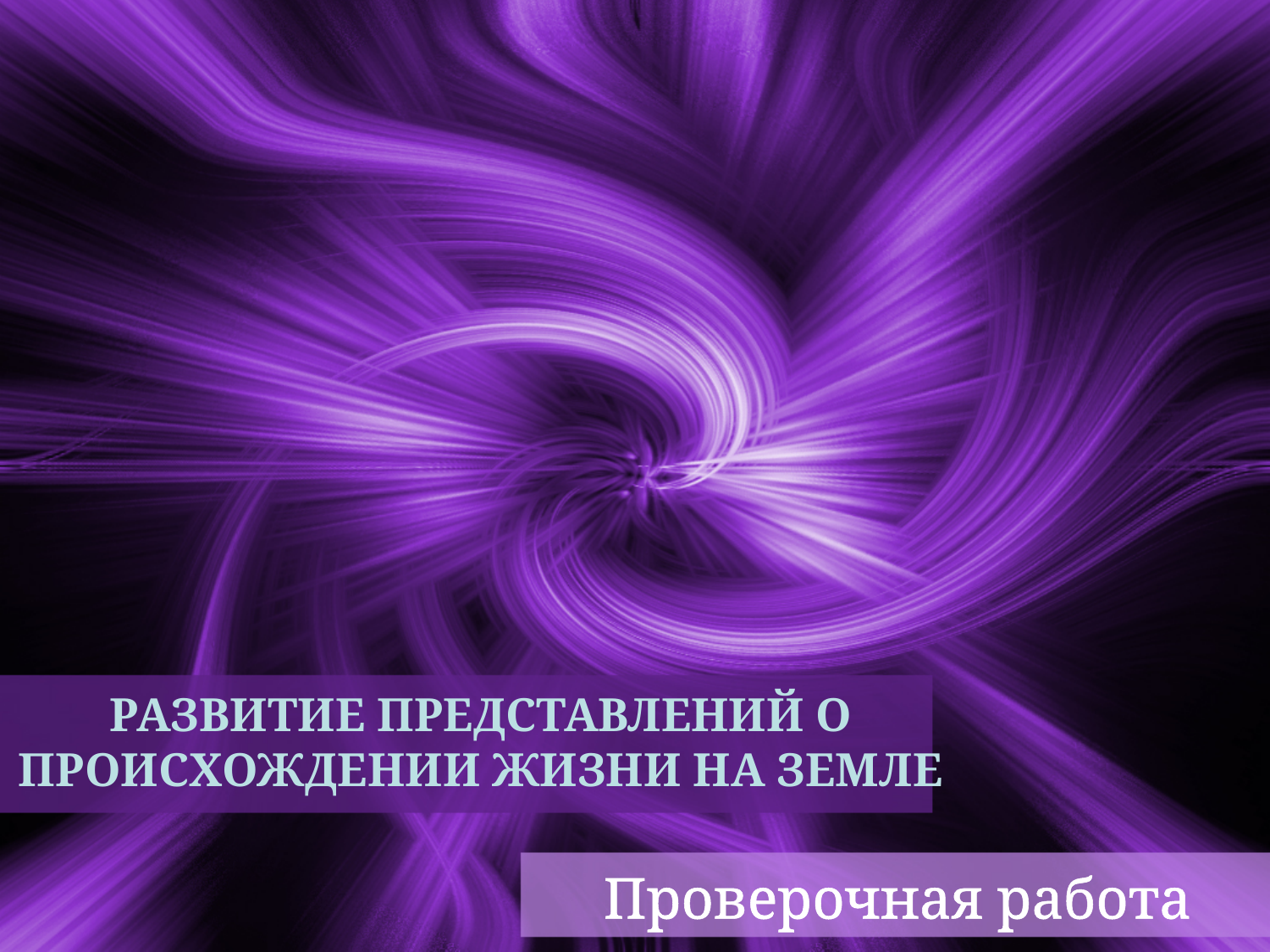

# Развитие представлений о происхождении жизни на Земле
Проверочная работа